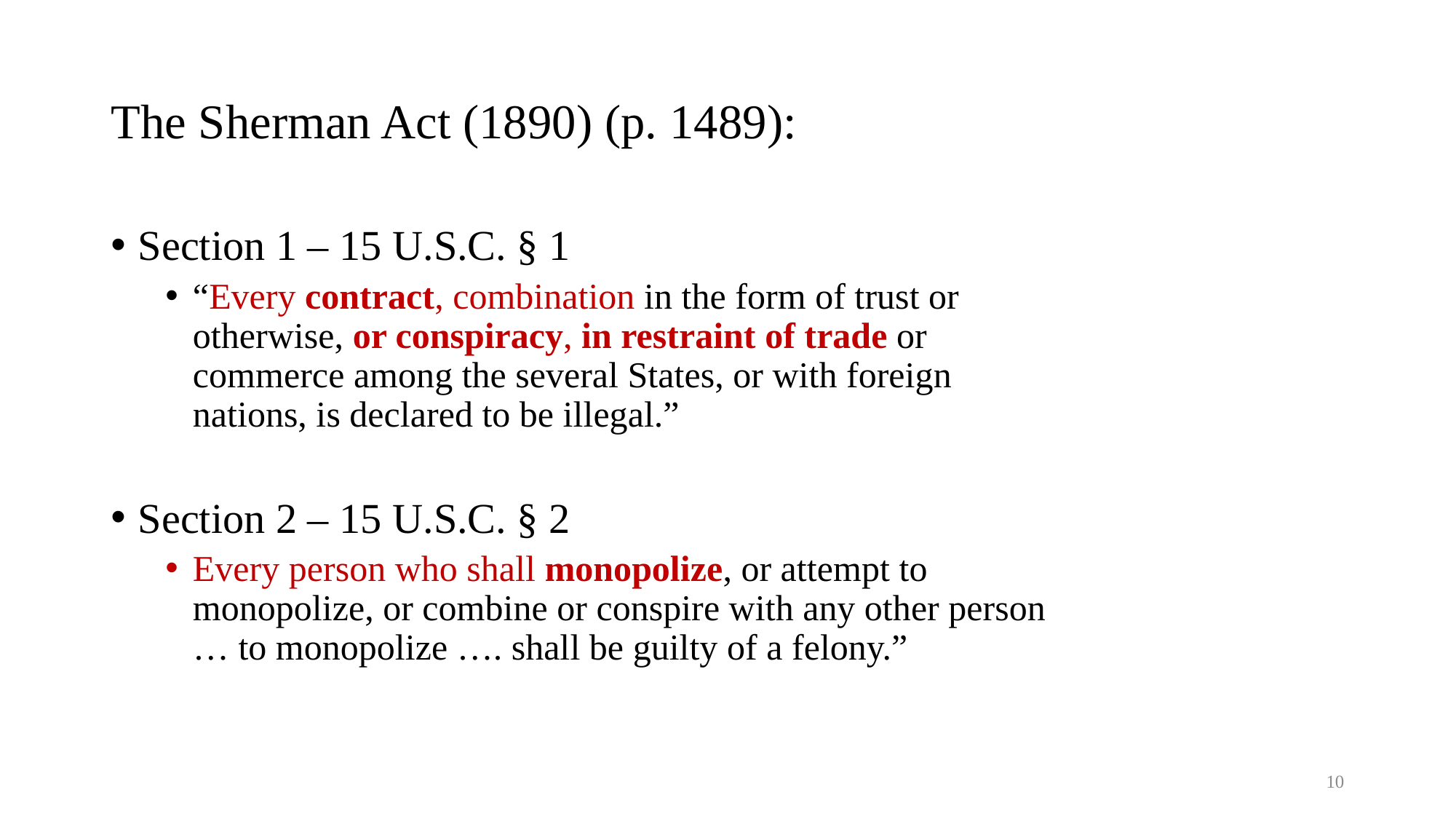

# The Sherman Act (1890) (p. 1489):
Section 1 – 15 U.S.C. § 1
“Every contract, combination in the form of trust or otherwise, or conspiracy, in restraint of trade or commerce among the several States, or with foreign nations, is declared to be illegal.”

Section 2 – 15 U.S.C. § 2
Every person who shall monopolize, or attempt to monopolize, or combine or conspire with any other person … to monopolize …. shall be guilty of a felony.”
10